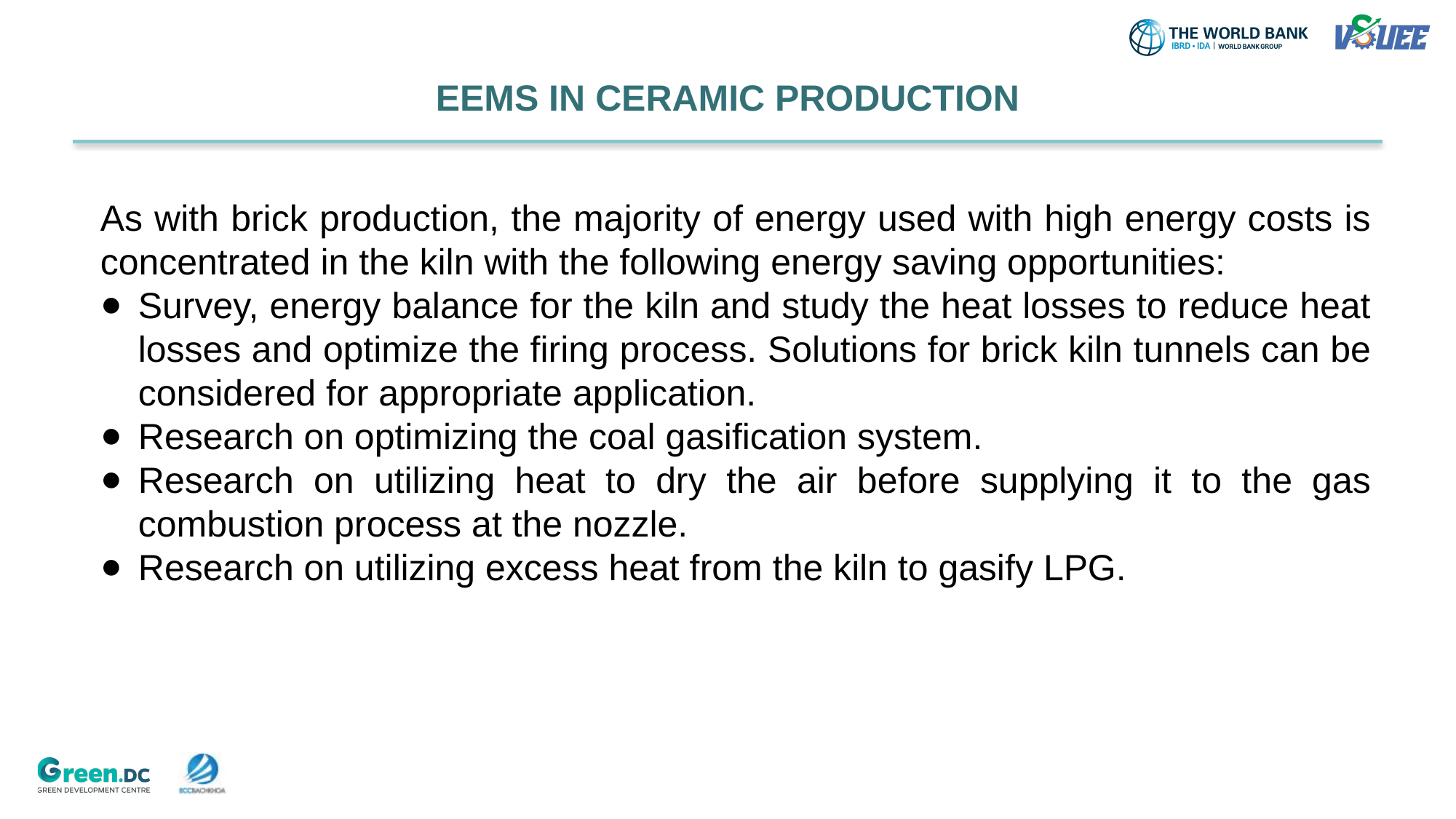

# EEMS IN CERAMIC PRODUCTION
As with brick production, the majority of energy used with high energy costs is concentrated in the kiln with the following energy saving opportunities:
Survey, energy balance for the kiln and study the heat losses to reduce heat losses and optimize the firing process. Solutions for brick kiln tunnels can be considered for appropriate application.
Research on optimizing the coal gasification system.
Research on utilizing heat to dry the air before supplying it to the gas combustion process at the nozzle.
Research on utilizing excess heat from the kiln to gasify LPG.